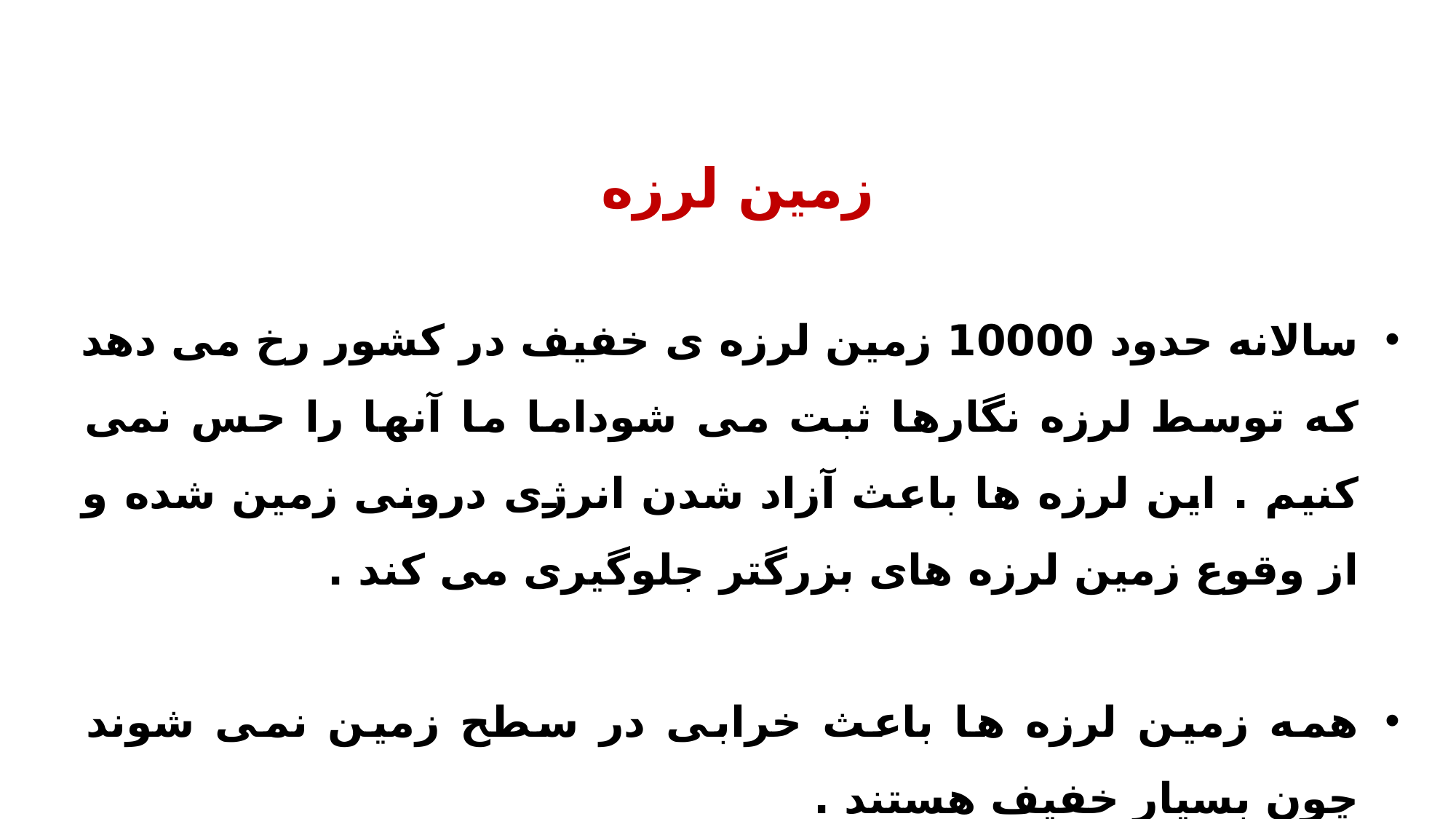

زمین لرزه
سالانه حدود 10000 زمین لرزه ی خفیف در کشور رخ می دهد که توسط لرزه نگارها ثبت می شوداما ما آنها را حس نمی کنیم . این لرزه ها باعث آزاد شدن انرژی درونی زمین شده و از وقوع زمین لرزه های بزرگتر جلوگیری می کند .

همه زمین لرزه ها باعث خرابی در سطح زمین نمی شوند چون بسیار خفیف هستند .